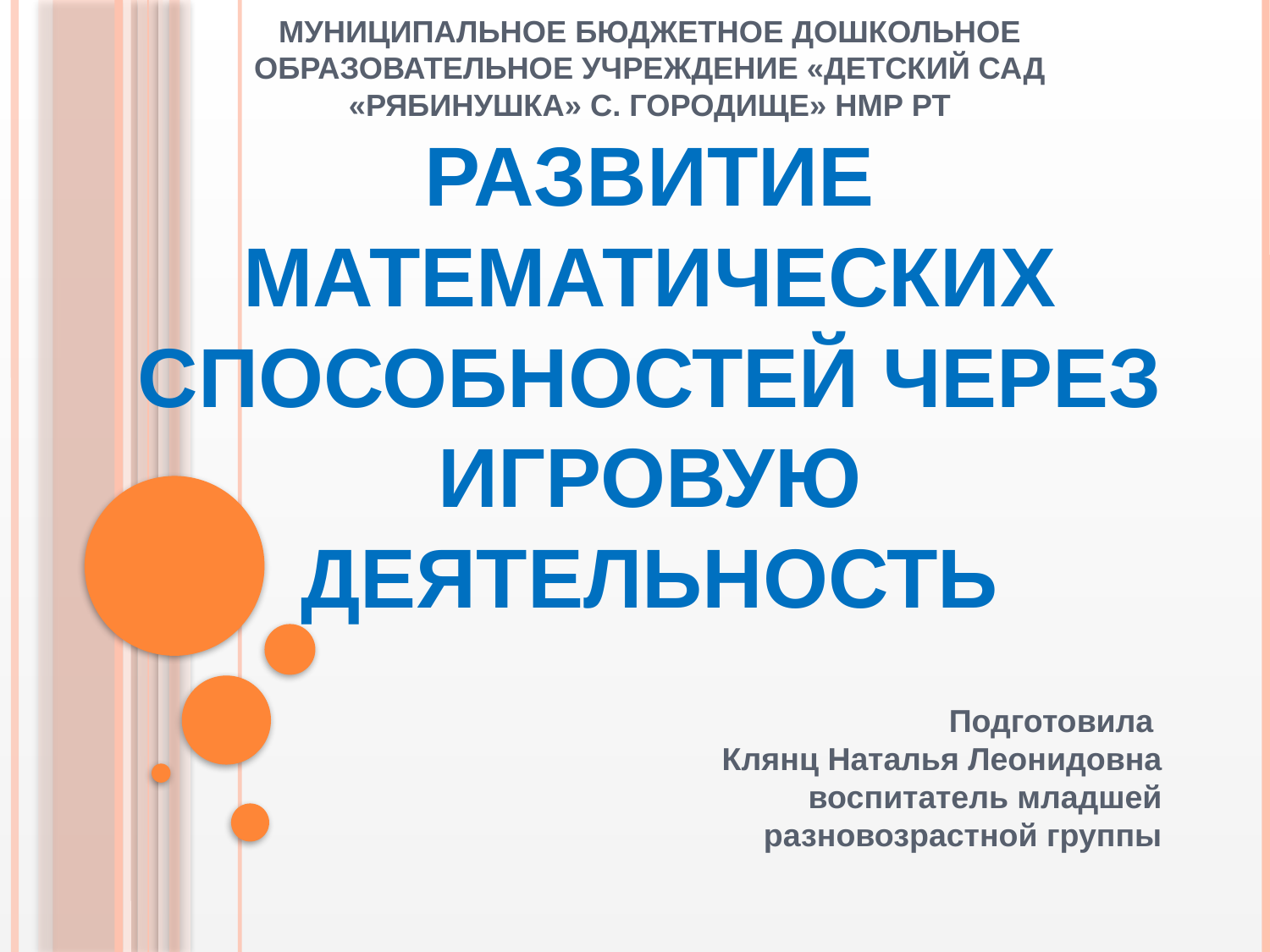

# Муниципальное бюджетное дошкольное образовательное учреждение «Детский сад «Рябинушка» с. Городище» НМР РТ Развитие математических способностей через игровую деятельность
Подготовила
Клянц Наталья Леонидовна
 воспитатель младшей
 разновозрастной группы